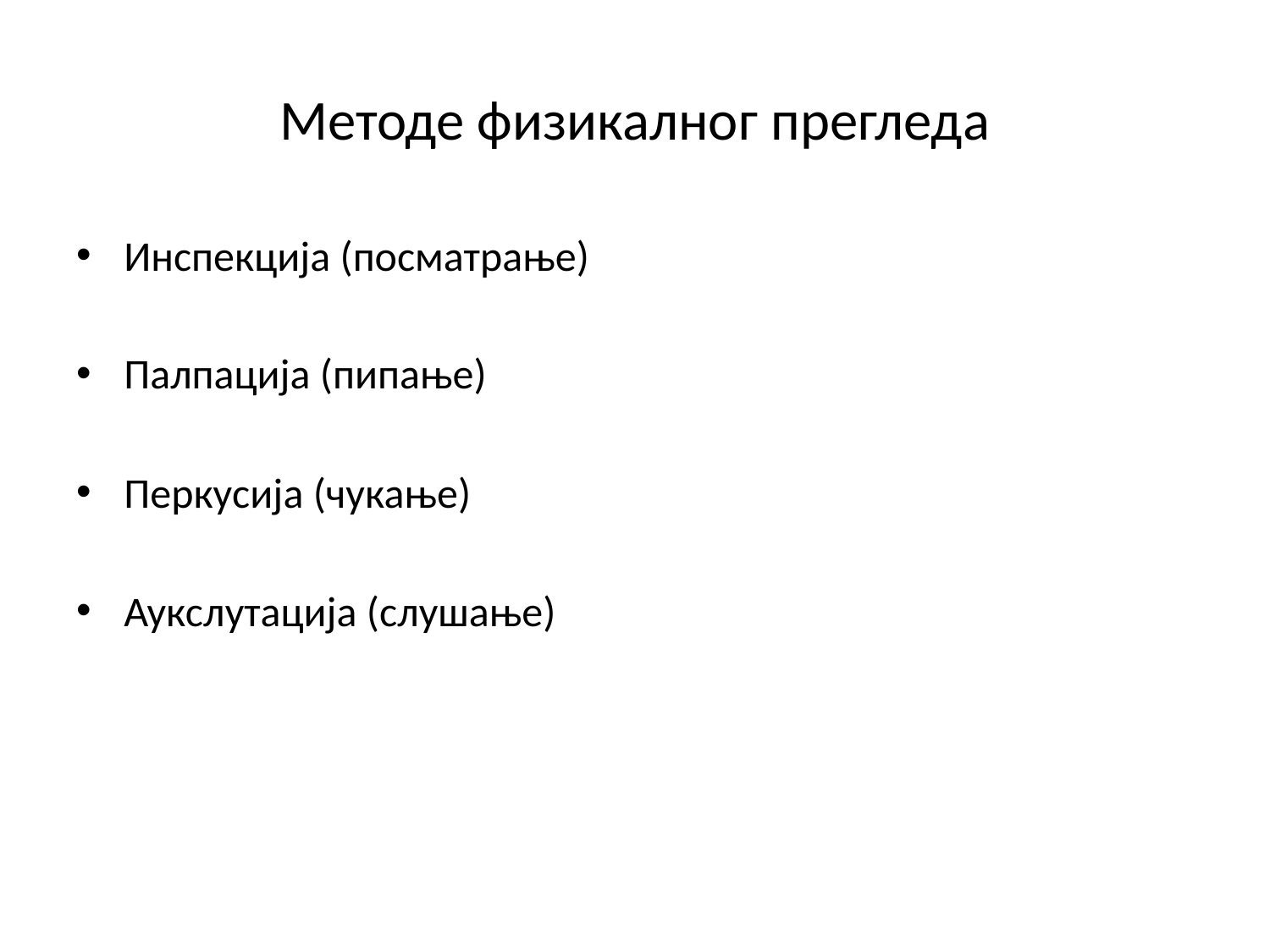

# Методе физикалног прегледа
Инспекција (посматрање)

Палпација (пипање)

Перкусија (чукање)

Аукслутација (слушање)